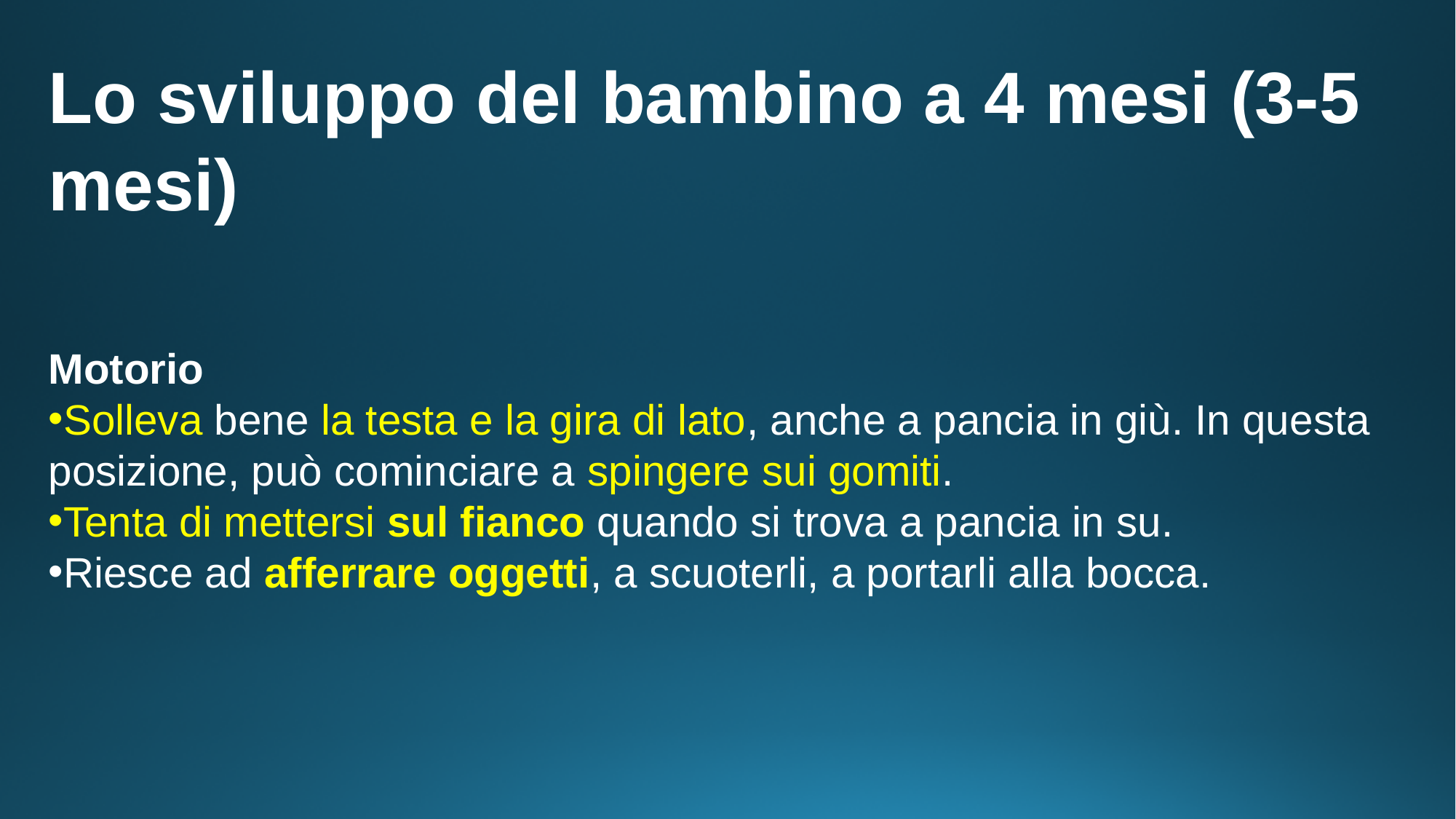

Lo sviluppo del bambino a 4 mesi (3-5 mesi)

Motorio
Solleva bene la testa e la gira di lato, anche a pancia in giù. In questa posizione, può cominciare a spingere sui gomiti.
Tenta di mettersi sul fianco quando si trova a pancia in su.
Riesce ad afferrare oggetti, a scuoterli, a portarli alla bocca.